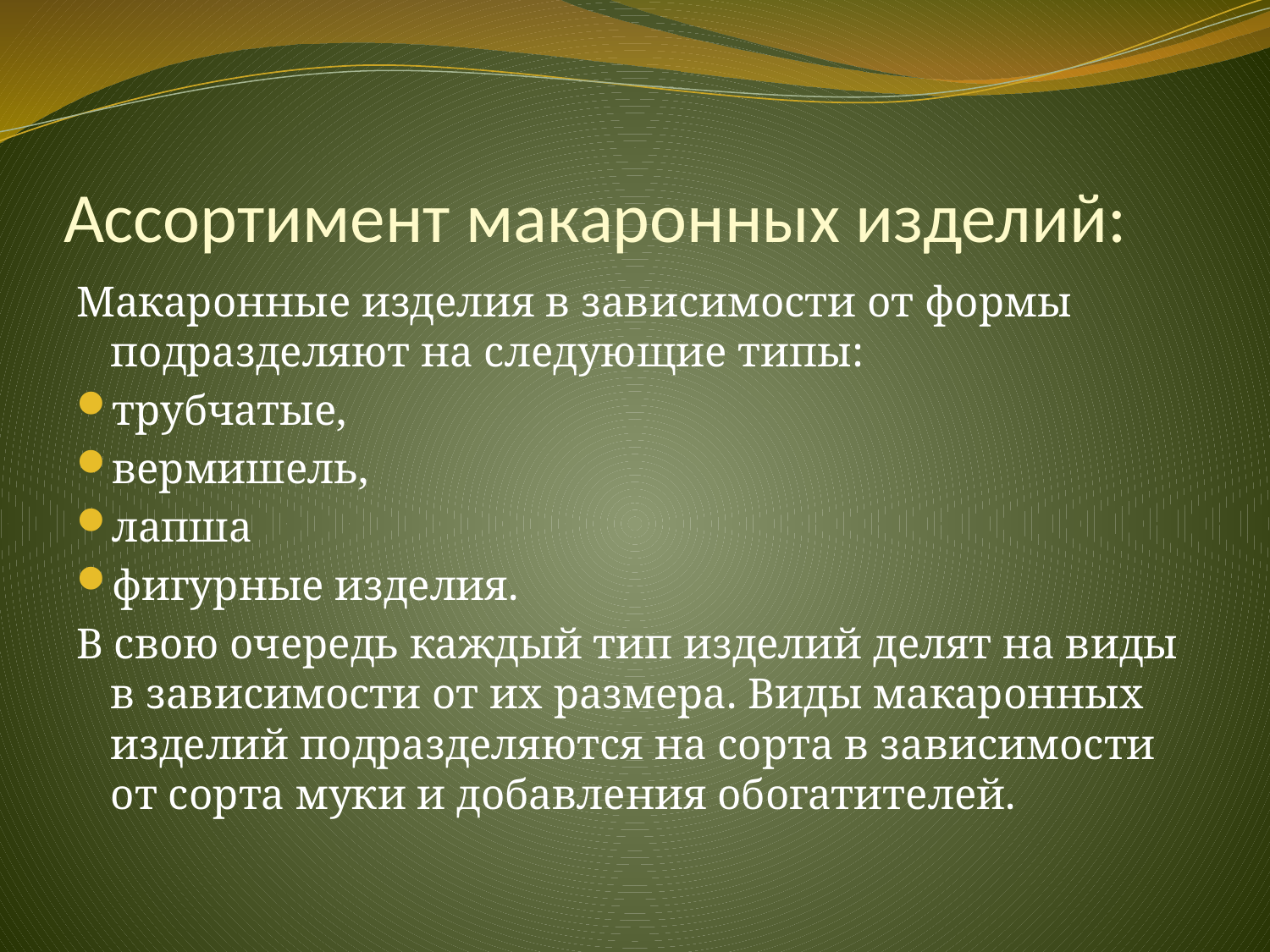

# Ассортимент макаронных изделий:
Макаронные изделия в зависимости от формы подразделяют на следующие типы:
трубчатые,
вермишель,
лапша
фигурные изделия.
В свою очередь каждый тип изделий делят на виды в зависимости от их размера. Виды макаронных изделий подразделяются на сорта в зависимости от сорта муки и добавления обогатителей.